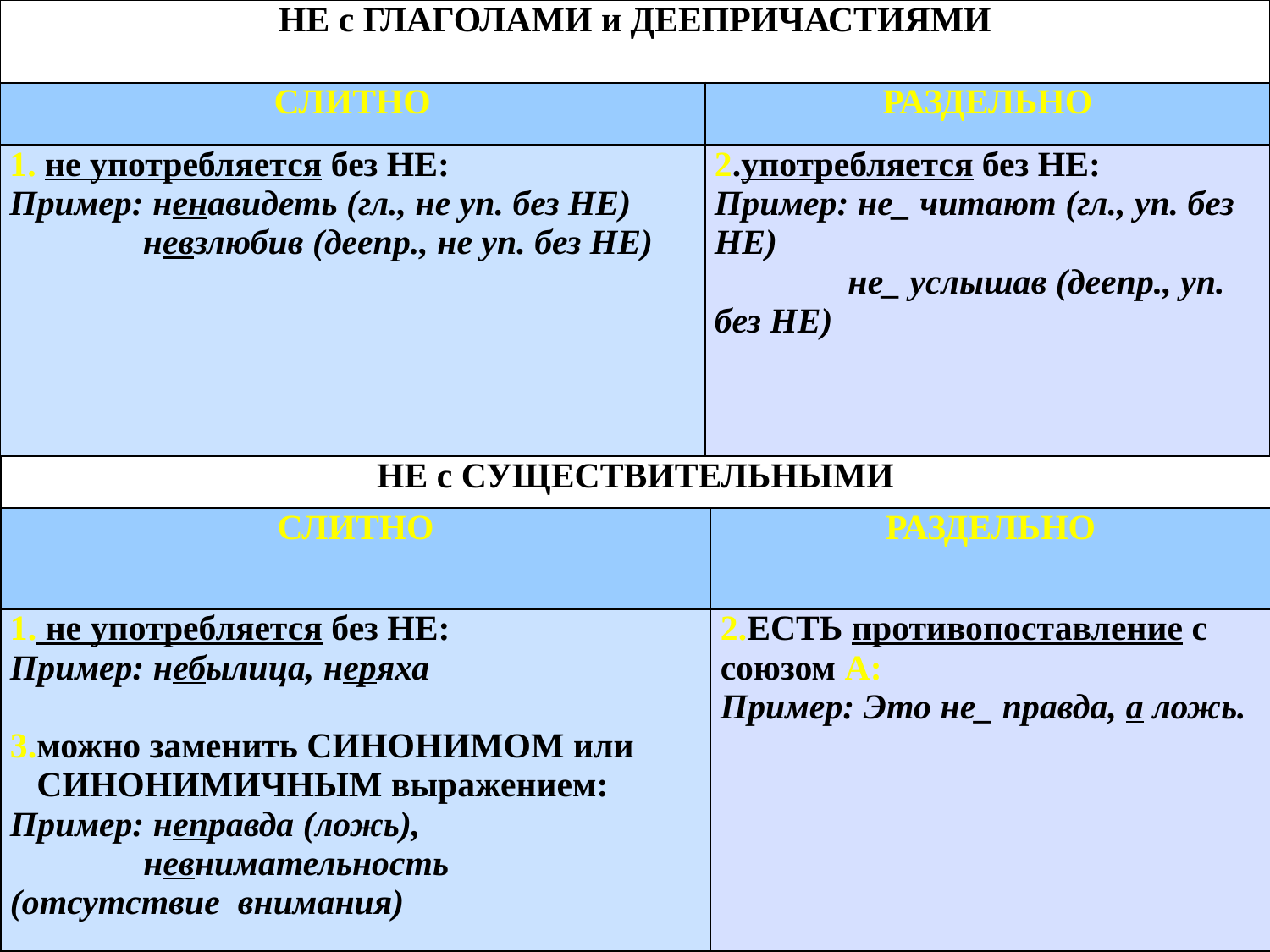

| НЕ с ГЛАГОЛАМИ и ДЕЕПРИЧАСТИЯМИ |  |
| --- | --- |
| СЛИТНО | РАЗДЕЛЬНО |
| 1. не употребляется без НЕ: Пример: ненавидеть (гл., не уп. без НЕ)                невзлюбив (деепр., не уп. без НЕ) | 2.употребляется без НЕ: Пример: не\_ читают (гл., уп. без НЕ)                не\_ услышав (деепр., уп. без НЕ) |
| НЕ с СУЩЕСТВИТЕЛЬНЫМИ |  |
| --- | --- |
| СЛИТНО | РАЗДЕЛЬНО |
| 1. не употребляется без НЕ: Пример: небылица, неряха   3.можно заменить СИНОНИМОМ или     СИНОНИМИЧНЫМ выражением: Пример: неправда (ложь),                невнимательность (отсутствие  внимания) | 2.ЕСТЬ противопоставление с союзом А: Пример: Это не\_ правда, а ложь. |